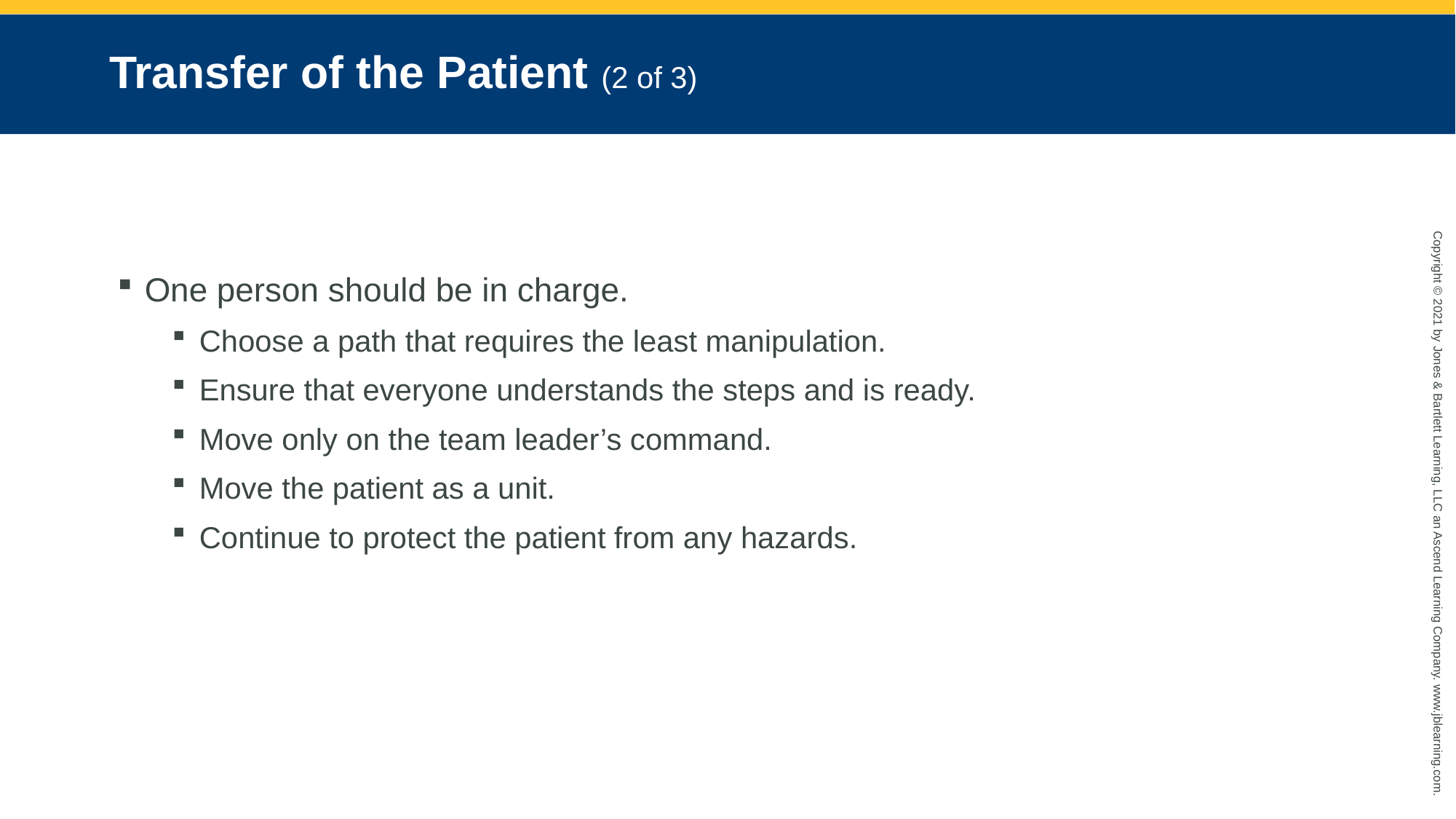

# Transfer of the Patient (2 of 3)
One person should be in charge.
Choose a path that requires the least manipulation.
Ensure that everyone understands the steps and is ready.
Move only on the team leader’s command.
Move the patient as a unit.
Continue to protect the patient from any hazards.